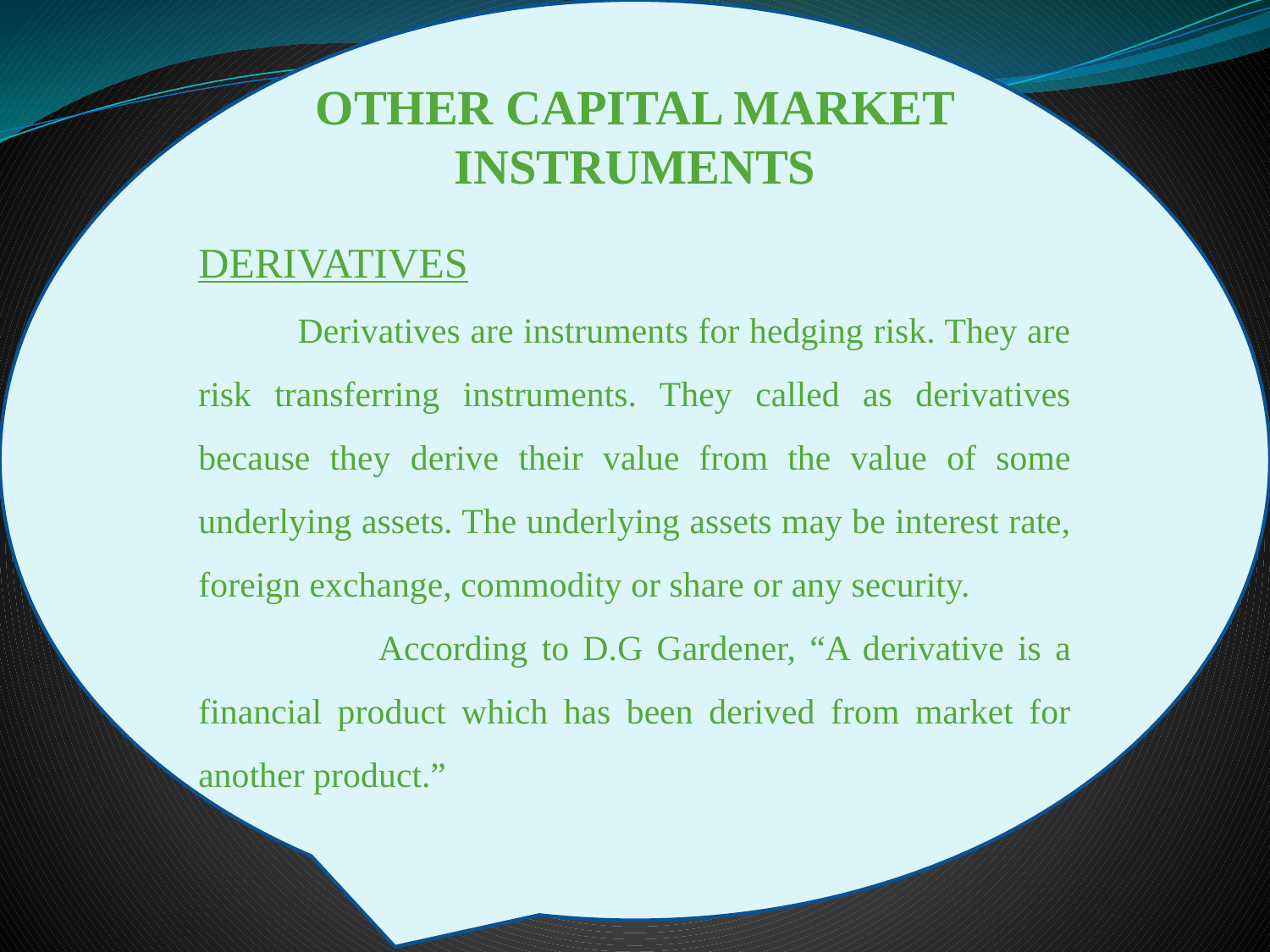

OTHER CAPITAL MARKET INSTRUMENTS

DERIVATIVES
          Derivatives are instruments for hedging risk. They are risk transferring instruments. They called as derivatives because they derive their value from the value of some underlying assets. The underlying assets may be interest rate, foreign exchange, commodity or share or any security.
             According to D.G Gardener, “A derivative is a financial product which has been derived from market for another product.”